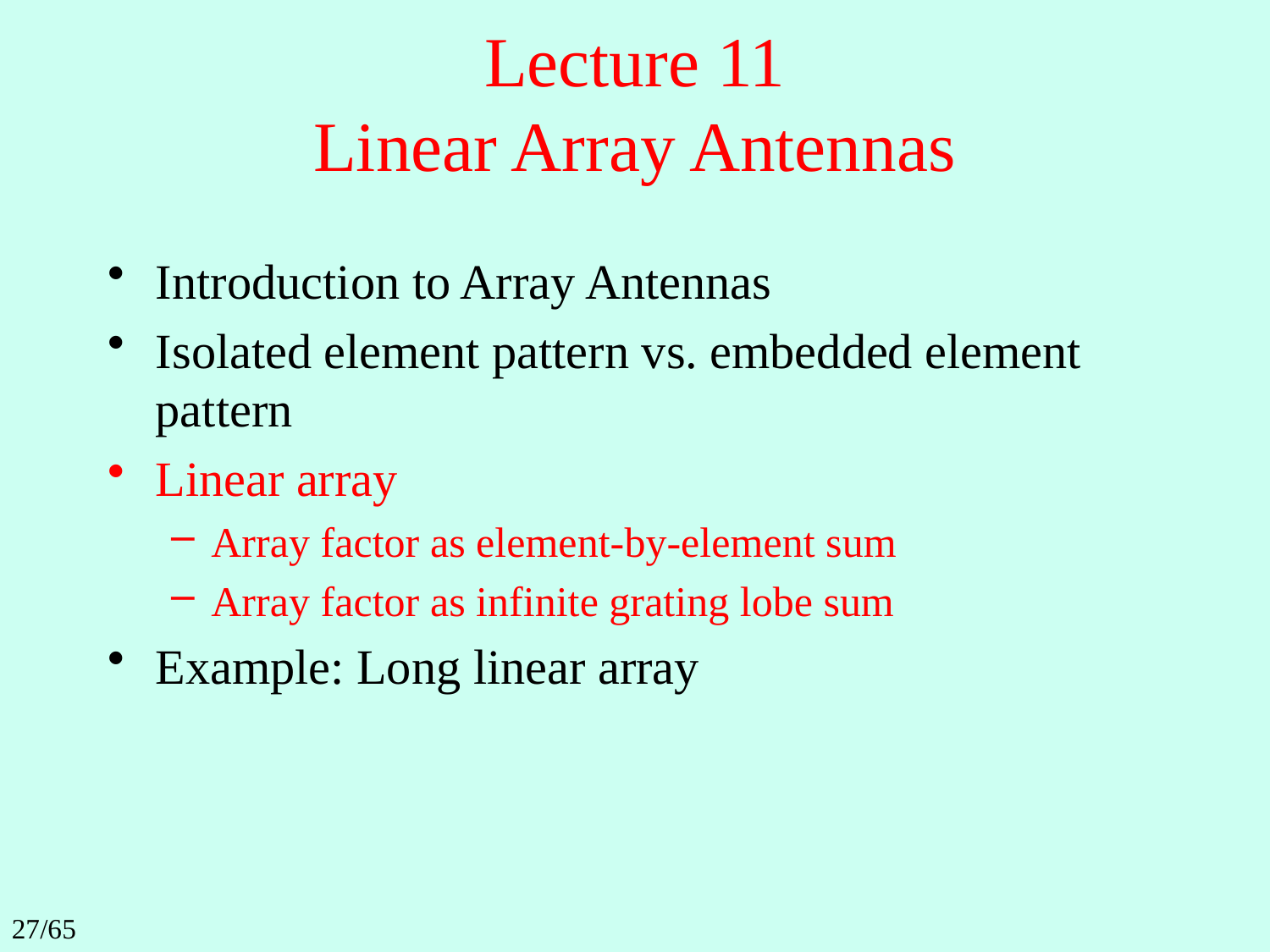

# Lecture 11 Linear Array Antennas
Introduction to Array Antennas
Isolated element pattern vs. embedded element pattern
Linear array
Array factor as element-by-element sum
Array factor as infinite grating lobe sum
Example: Long linear array